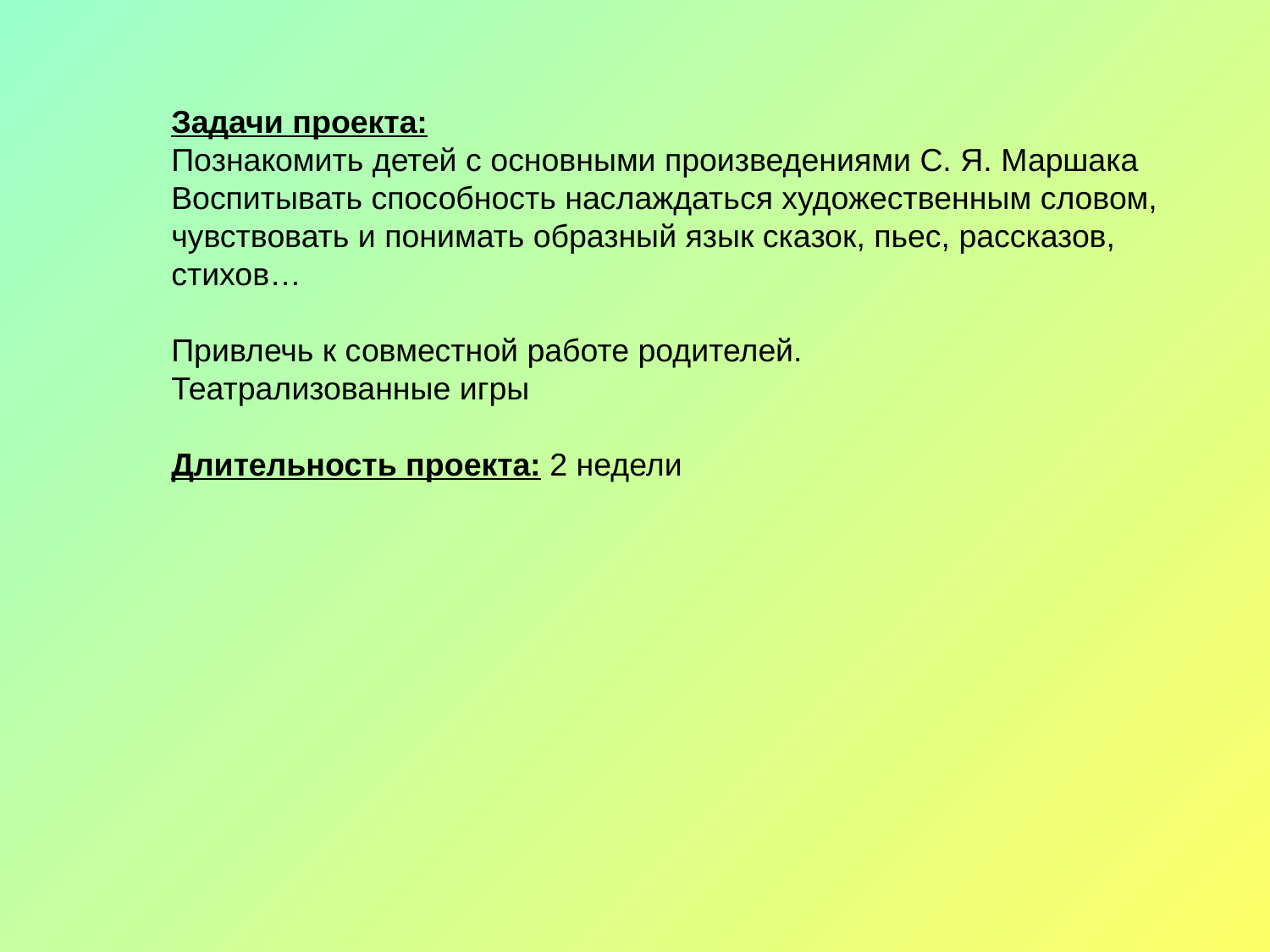

Задачи проекта:
Познакомить детей с основными произведениями С. Я. Маршака
Воспитывать способность наслаждаться художественным словом,
чувствовать и понимать образный язык сказок, пьес, рассказов, стихов…

Привлечь к совместной работе родителей.
Театрализованные игры

Длительность проекта: 2 недели